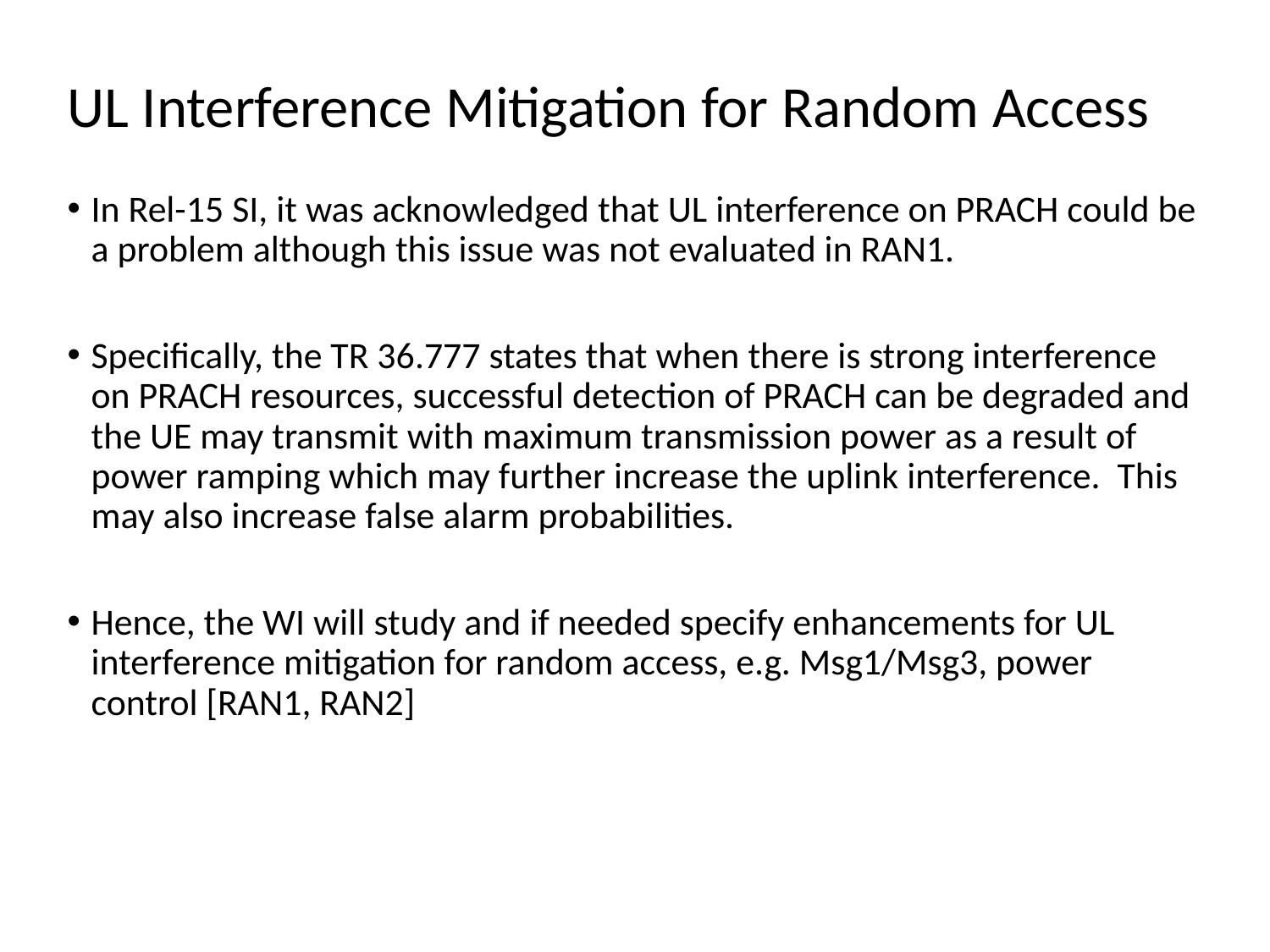

# UL Interference Mitigation for Random Access
In Rel-15 SI, it was acknowledged that UL interference on PRACH could be a problem although this issue was not evaluated in RAN1.

Specifically, the TR 36.777 states that when there is strong interference on PRACH resources, successful detection of PRACH can be degraded and the UE may transmit with maximum transmission power as a result of power ramping which may further increase the uplink interference.  This may also increase false alarm probabilities.

Hence, the WI will study and if needed specify enhancements for UL interference mitigation for random access, e.g. Msg1/Msg3, power control [RAN1, RAN2]